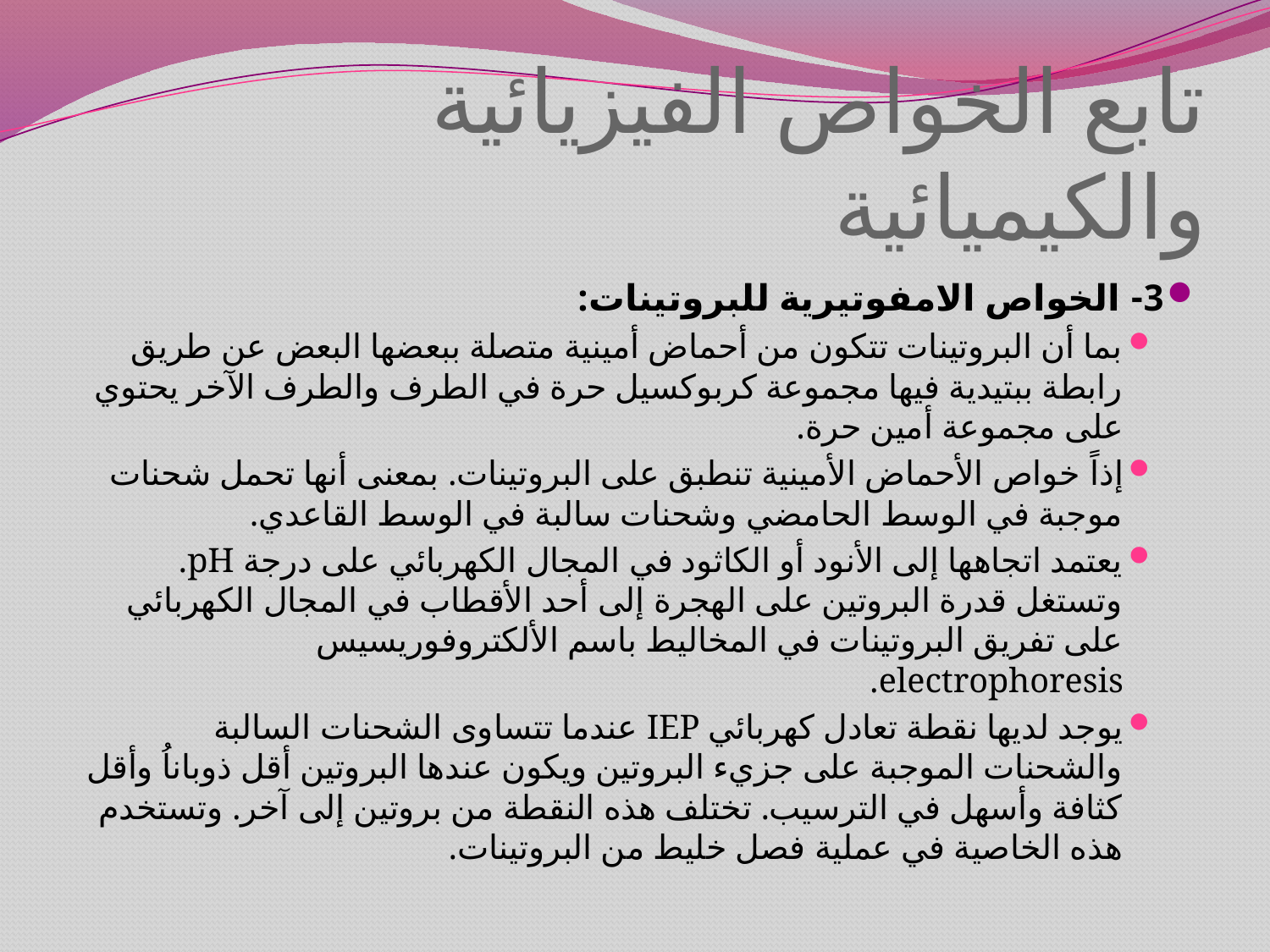

# تابع الخواص الفيزيائية والكيميائية
3- الخواص الامفوتيرية للبروتينات:
بما أن البروتينات تتكون من أحماض أمينية متصلة ببعضها البعض عن طريق رابطة ببتيدية فيها مجموعة كربوكسيل حرة في الطرف والطرف الآخر يحتوي على مجموعة أمين حرة.
إذاً خواص الأحماض الأمينية تنطبق على البروتينات. بمعنى أنها تحمل شحنات موجبة في الوسط الحامضي وشحنات سالبة في الوسط القاعدي.
يعتمد اتجاهها إلى الأنود أو الكاثود في المجال الكهربائي على درجة pH. وتستغل قدرة البروتين على الهجرة إلى أحد الأقطاب في المجال الكهربائي على تفريق البروتينات في المخاليط باسم الألكتروفوريسيس electrophoresis.
يوجد لديها نقطة تعادل كهربائي IEP عندما تتساوى الشحنات السالبة والشحنات الموجبة على جزيء البروتين ويكون عندها البروتين أقل ذوباناُ وأقل كثافة وأسهل في الترسيب. تختلف هذه النقطة من بروتين إلى آخر. وتستخدم هذه الخاصية في عملية فصل خليط من البروتينات.